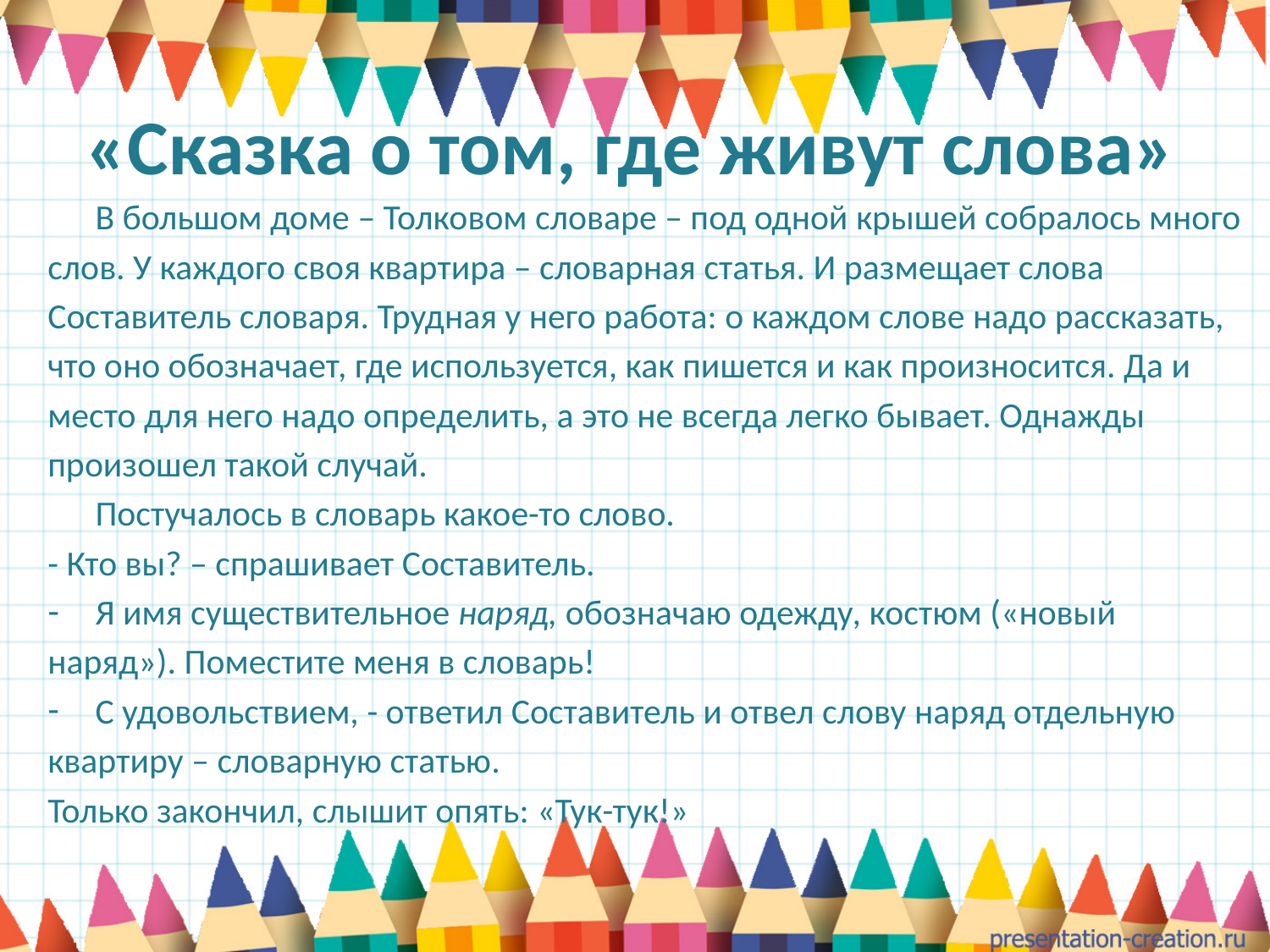

# «Сказка о том, где живут слова»
	В большом доме – Толковом словаре – под одной крышей собралось много
слов. У каждого своя квартира – словарная статья. И размещает слова
Составитель словаря. Трудная у него работа: о каждом слове надо рассказать,
что оно обозначает, где используется, как пишется и как произносится. Да и
место для него надо определить, а это не всегда легко бывает. Однажды
произошел такой случай.
	Постучалось в словарь какое-то слово.
- Кто вы? – спрашивает Составитель.
Я имя существительное наряд, обозначаю одежду, костюм («новый
наряд»). Поместите меня в словарь!
С удовольствием, - ответил Составитель и отвел слову наряд отдельную
квартиру – словарную статью.
Только закончил, слышит опять: «Тук-тук!»